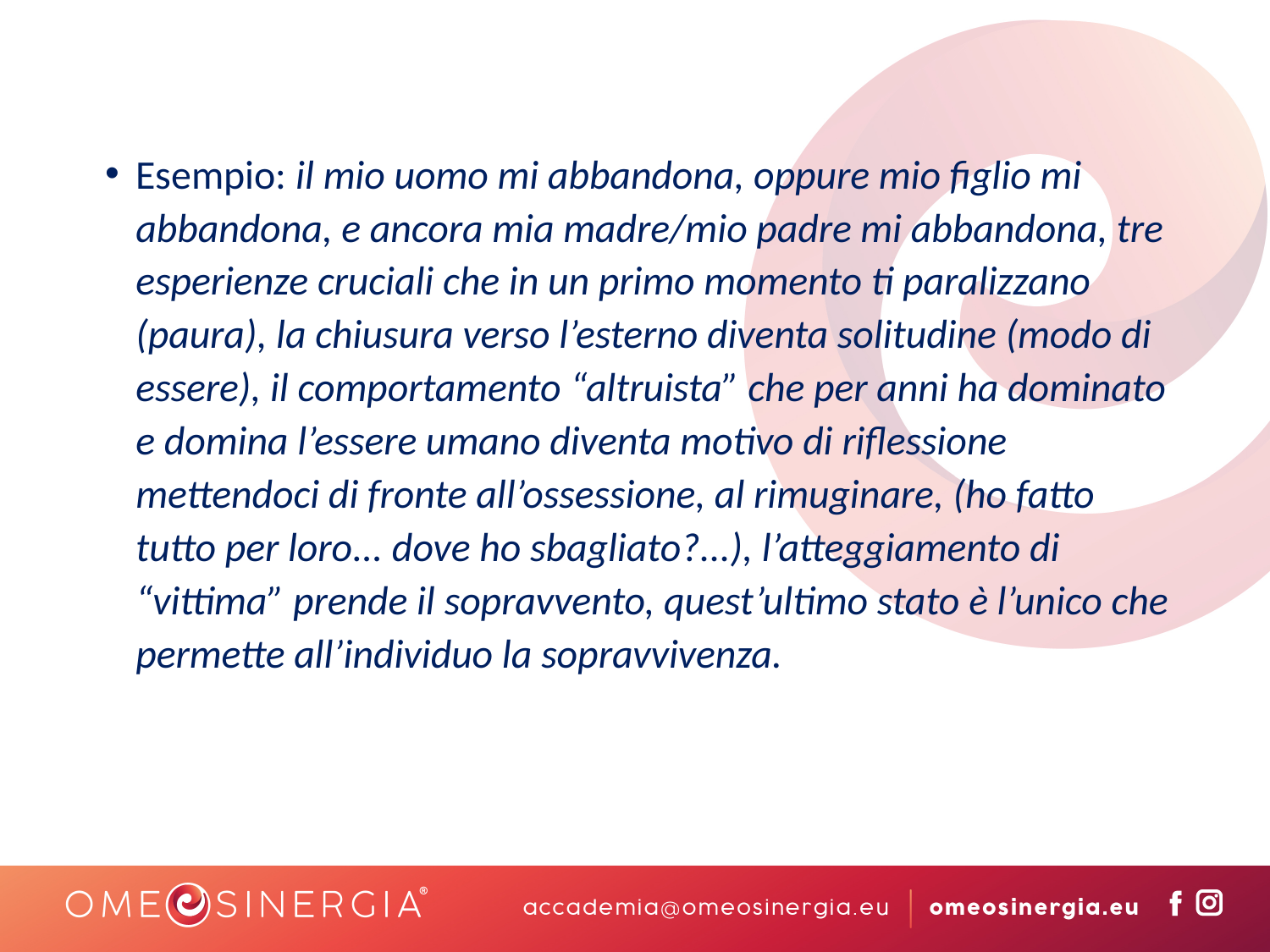

Esempio: il mio uomo mi abbandona, oppure mio figlio mi abbandona, e ancora mia madre/mio padre mi abbandona, tre esperienze cruciali che in un primo momento ti paralizzano (paura), la chiusura verso l’esterno diventa solitudine (modo di essere), il comportamento “altruista” che per anni ha dominato e domina l’essere umano diventa motivo di riflessione mettendoci di fronte all’ossessione, al rimuginare, (ho fatto tutto per loro... dove ho sbagliato?...), l’atteggiamento di “vittima” prende il sopravvento, quest’ultimo stato è l’unico che permette all’individuo la sopravvivenza.